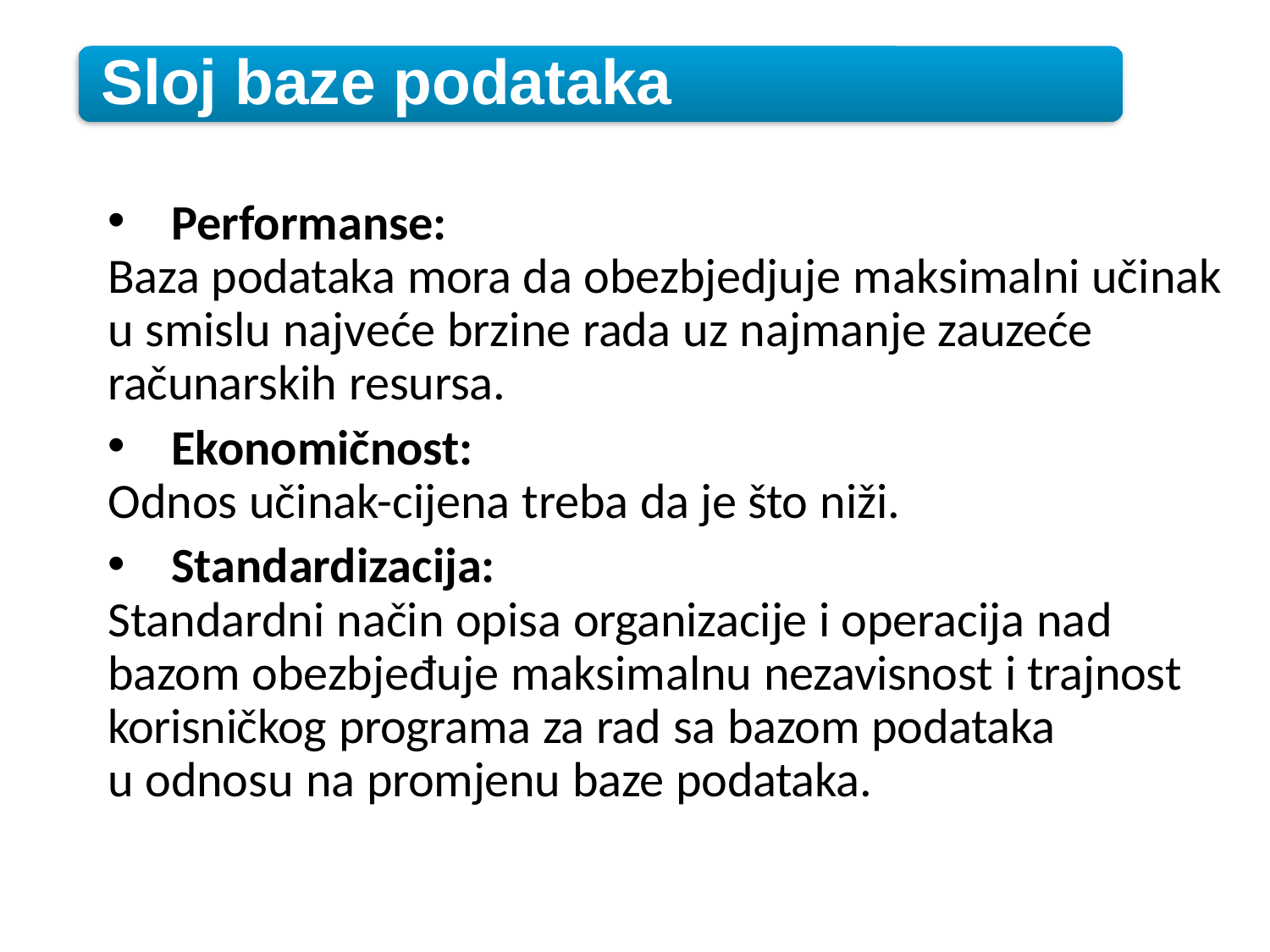

Sloj baze podataka
Performanse:
Baza podataka mora da obezbjedjuje maksimalni učinak
u smislu najveće brzine rada uz najmanje zauzeće
računarskih resursa.
Ekonomičnost:
Odnos učinak-cijena treba da je što niži.
Standardizacija:
Standardni način opisa organizacije i operacija nad
bazom obezbjeđuje maksimalnu nezavisnost i trajnost
korisničkog programa za rad sa bazom podataka
u odnosu na promjenu baze podataka.